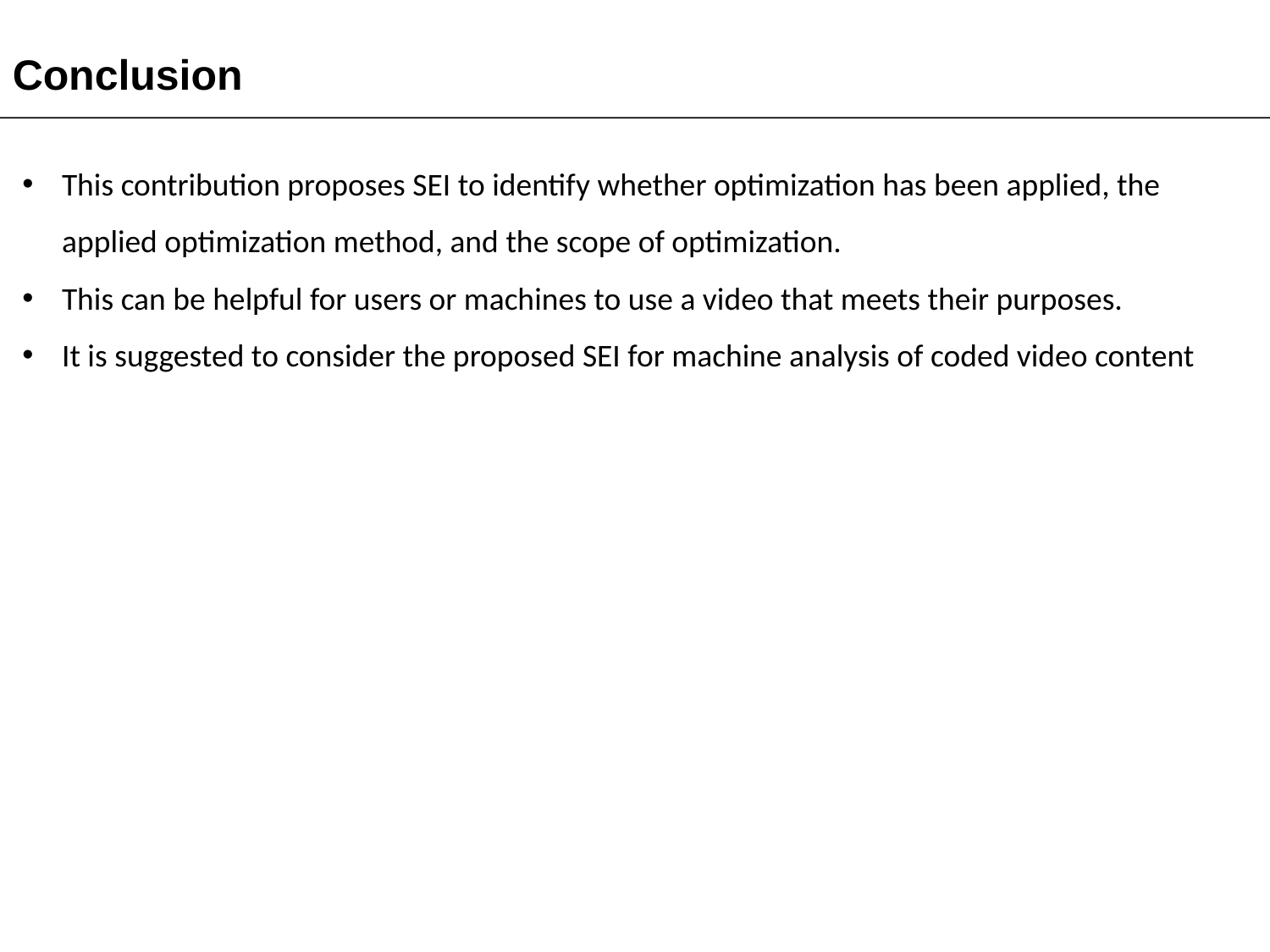

Conclusion

This contribution proposes SEI to identify whether optimization has been applied, the applied optimization method, and the scope of optimization.
This can be helpful for users or machines to use a video that meets their purposes.
It is suggested to consider the proposed SEI for machine analysis of coded video content